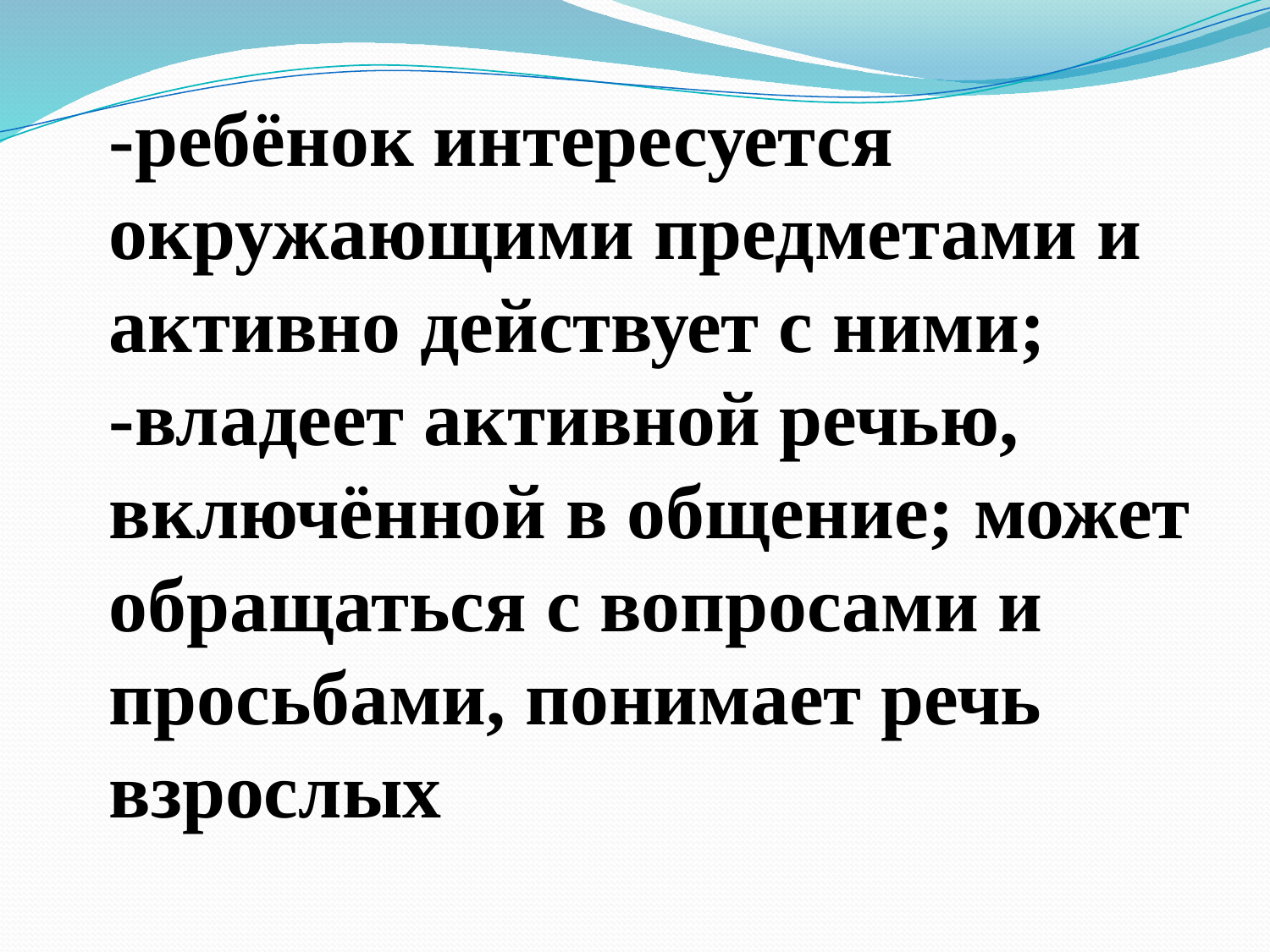

# -ребёнок интересуется окружающими предметами и активно действует с ними; -владеет активной речью, включённой в общение; может обращаться с вопросами и просьбами, понимает речь взрослых